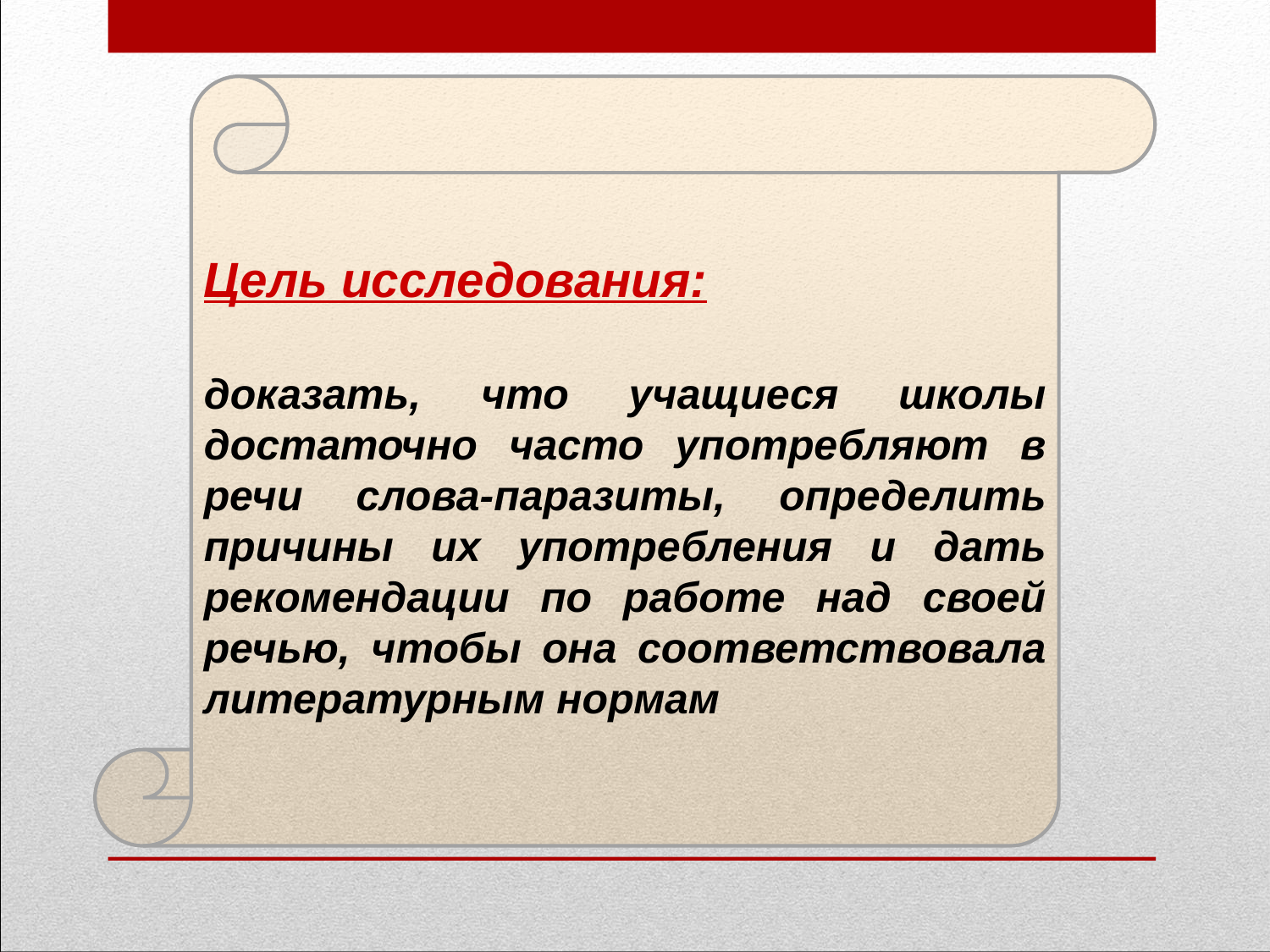

Цель исследования:

доказать, что учащиеся школы достаточно часто употребляют в речи слова-паразиты, определить причины их употребления и дать рекомендации по работе над своей речью, чтобы она соответствовала литературным нормам